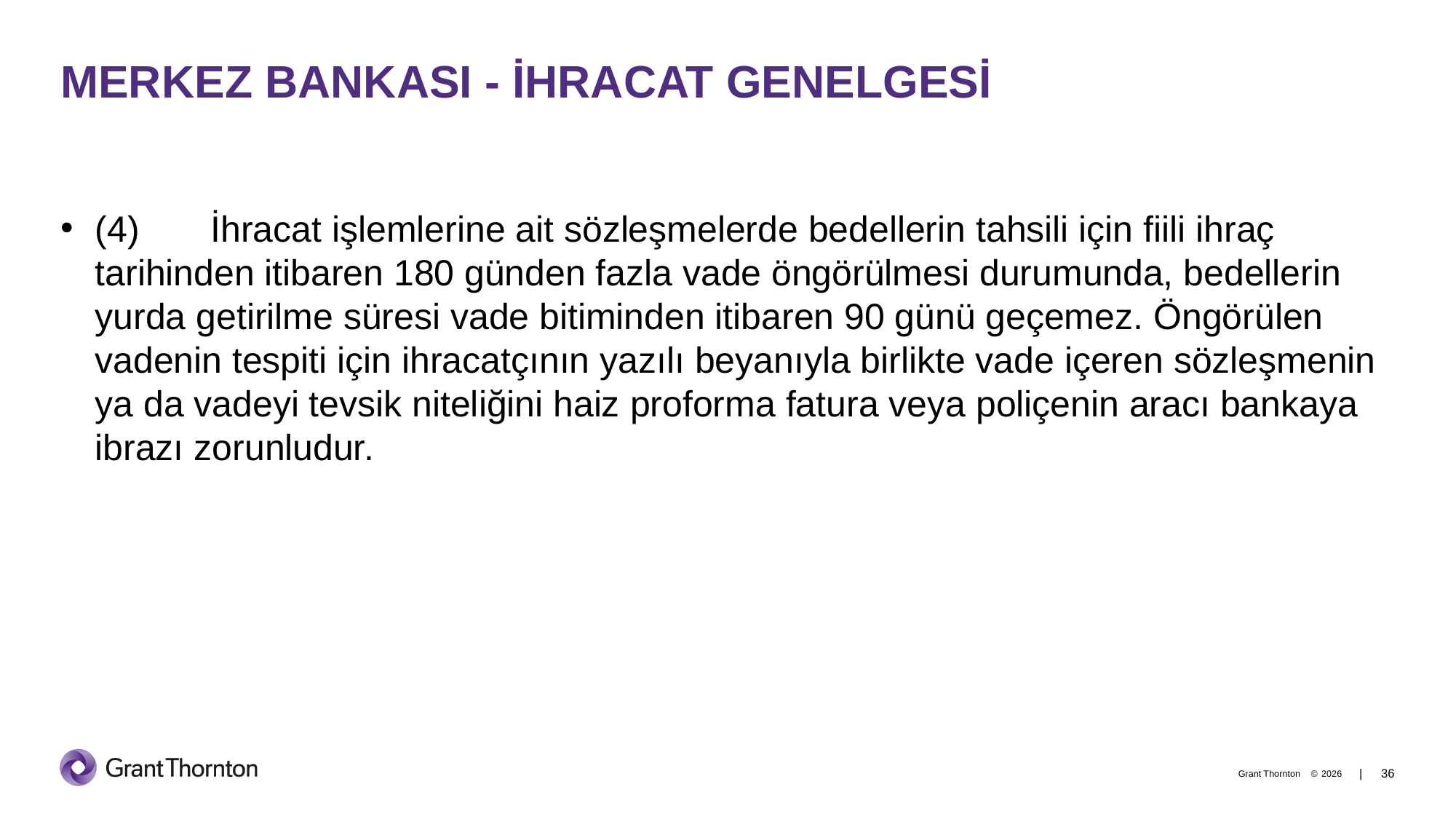

# MERKEZ BANKASI - İHRACAT GENELGESİ
(4)       İhracat işlemlerine ait sözleşmelerde bedellerin tahsili için fiili ihraç tarihinden itibaren 180 günden fazla vade öngörülmesi durumunda, bedellerin yurda getirilme süresi vade bitiminden itibaren 90 günü geçemez. Öngörülen vadenin tespiti için ihracatçının yazılı beyanıyla birlikte vade içeren sözleşmenin ya da vadeyi tevsik niteliğini haiz proforma fatura veya poliçenin aracı bankaya ibrazı zorunludur.
36